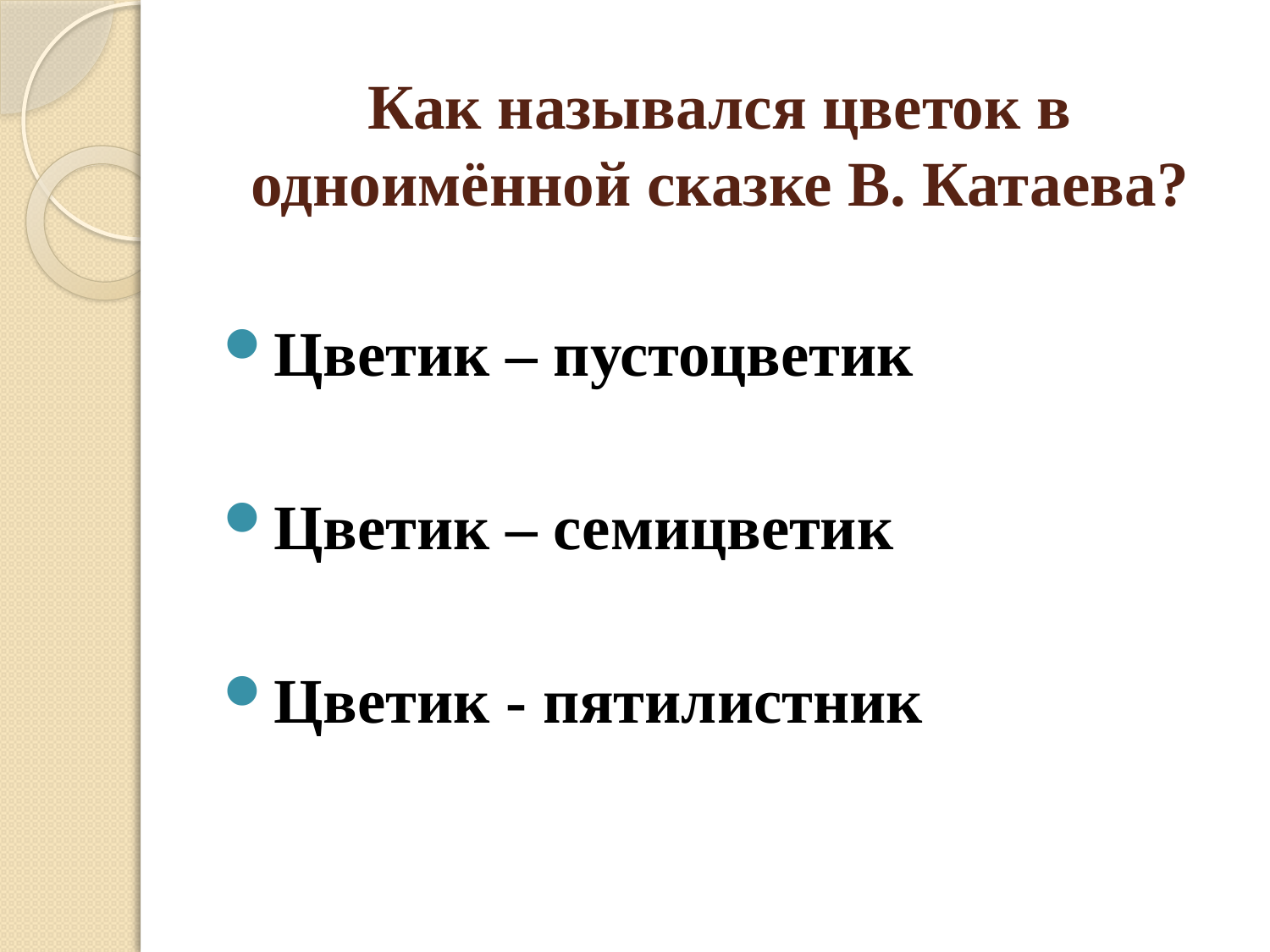

# Как назывался цветок в одноимённой сказке В. Катаева?
Цветик – пустоцветик

Цветик – семицветик

Цветик - пятилистник